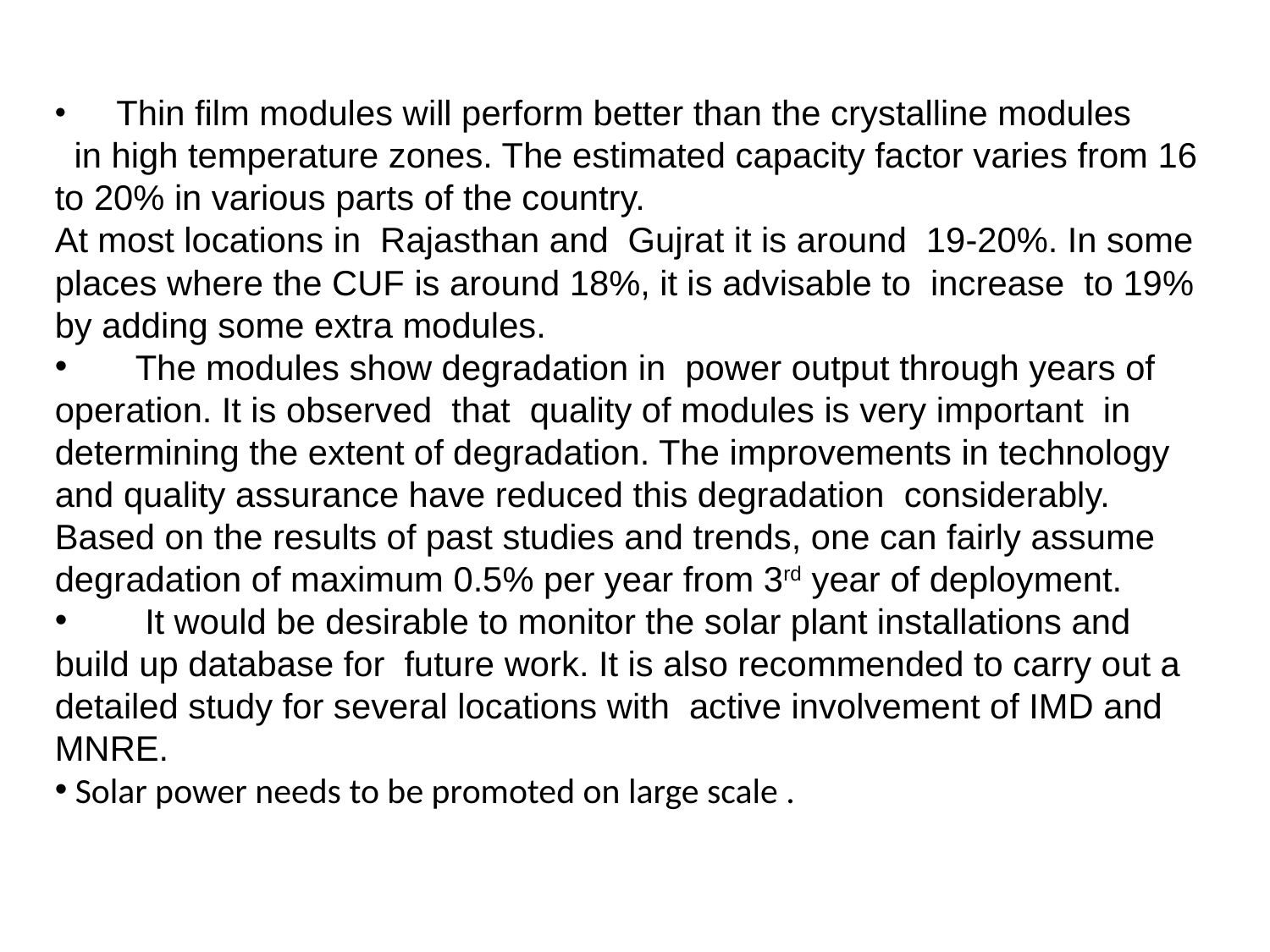

Thin film modules will perform better than the crystalline modules           in high temperature zones. The estimated capacity factor varies from 16 to 20% in various parts of the country.
At most locations in  Rajasthan and  Gujrat it is around  19-20%. In some places where the CUF is around 18%, it is advisable to  increase  to 19% by adding some extra modules.
       The modules show degradation in  power output through years of operation. It is observed  that  quality of modules is very important  in determining the extent of degradation. The improvements in technology and quality assurance have reduced this degradation  considerably. Based on the results of past studies and trends, one can fairly assume  degradation of maximum 0.5% per year from 3rd year of deployment.
        It would be desirable to monitor the solar plant installations and build up database for  future work. It is also recommended to carry out a detailed study for several locations with  active involvement of IMD and MNRE.
 Solar power needs to be promoted on large scale .